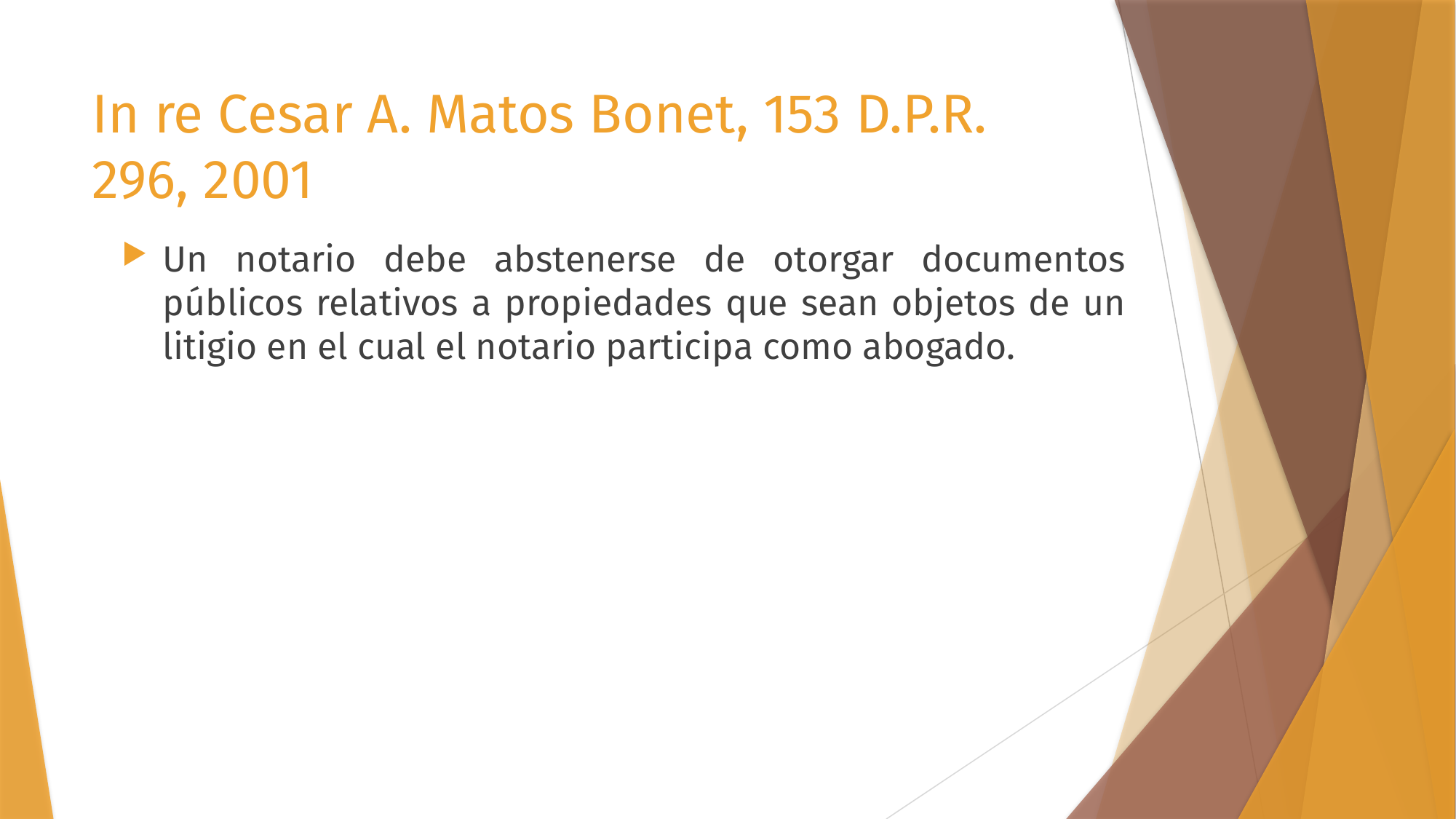

# In re Cesar A. Matos Bonet, 153 D.P.R. 296, 2001
Un notario debe abstenerse de otorgar documentos públicos relativos a propiedades que sean objetos de un litigio en el cual el notario participa como abogado.